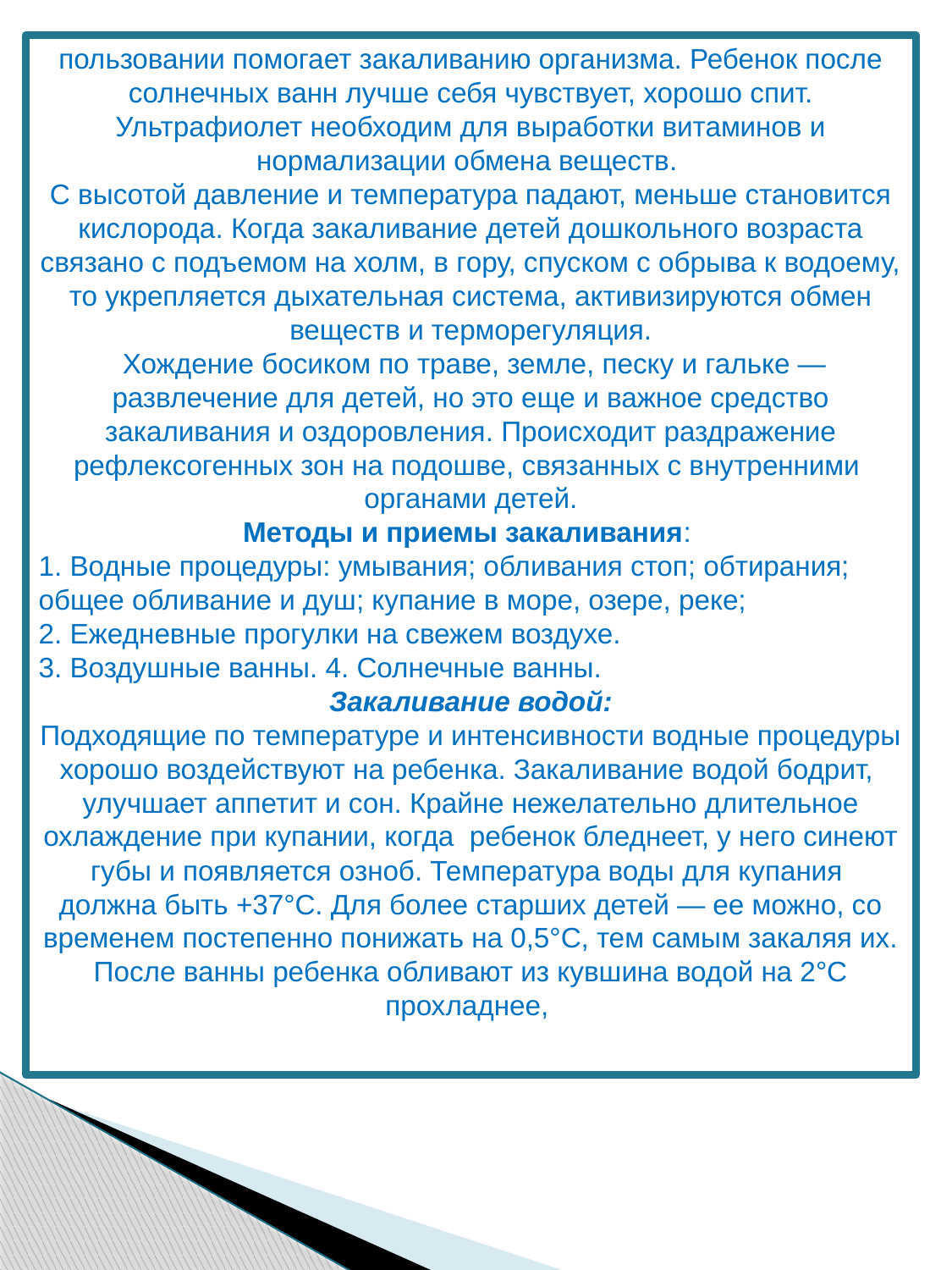

пользовании помогает закаливанию организма. Ребенок после солнечных ванн лучше себя чувствует, хорошо спит. Ультрафиолет необходим для выработки витаминов и нормализации обмена веществ.
С высотой давление и температура падают, меньше становится кислорода. Когда закаливание детей дошкольного возраста связано с подъемом на холм, в гору, спуском с обрыва к водоему, то укрепляется дыхательная система, активизируются обмен веществ и терморегуляция.
 Хождение босиком по траве, земле, песку и гальке — развлечение для детей, но это еще и важное средство закаливания и оздоровления. Происходит раздражение рефлексогенных зон на подошве, связанных с внутренними
органами детей.
Методы и приемы закаливания:
1. Водные процедуры: умывания; обливания стоп; обтирания; общее обливание и душ; купание в море, озере, реке;
2. Ежедневные прогулки на свежем воздухе.
3. Воздушные ванны. 4. Солнечные ванны.
Закаливание водой:
Подходящие по температуре и интенсивности водные процедуры хорошо воздействуют на ребенка. Закаливание водой бодрит,  улучшает аппетит и сон. Крайне нежелательно длительное охлаждение при купании, когда  ребенок бледнеет, у него синеют губы и появляется озноб. Температура воды для купания  должна быть +37°С. Для более старших детей — ее можно, со временем постепенно понижать на 0,5°С, тем самым закаляя их. После ванны ребенка обливают из кувшина водой на 2°С прохладнее,